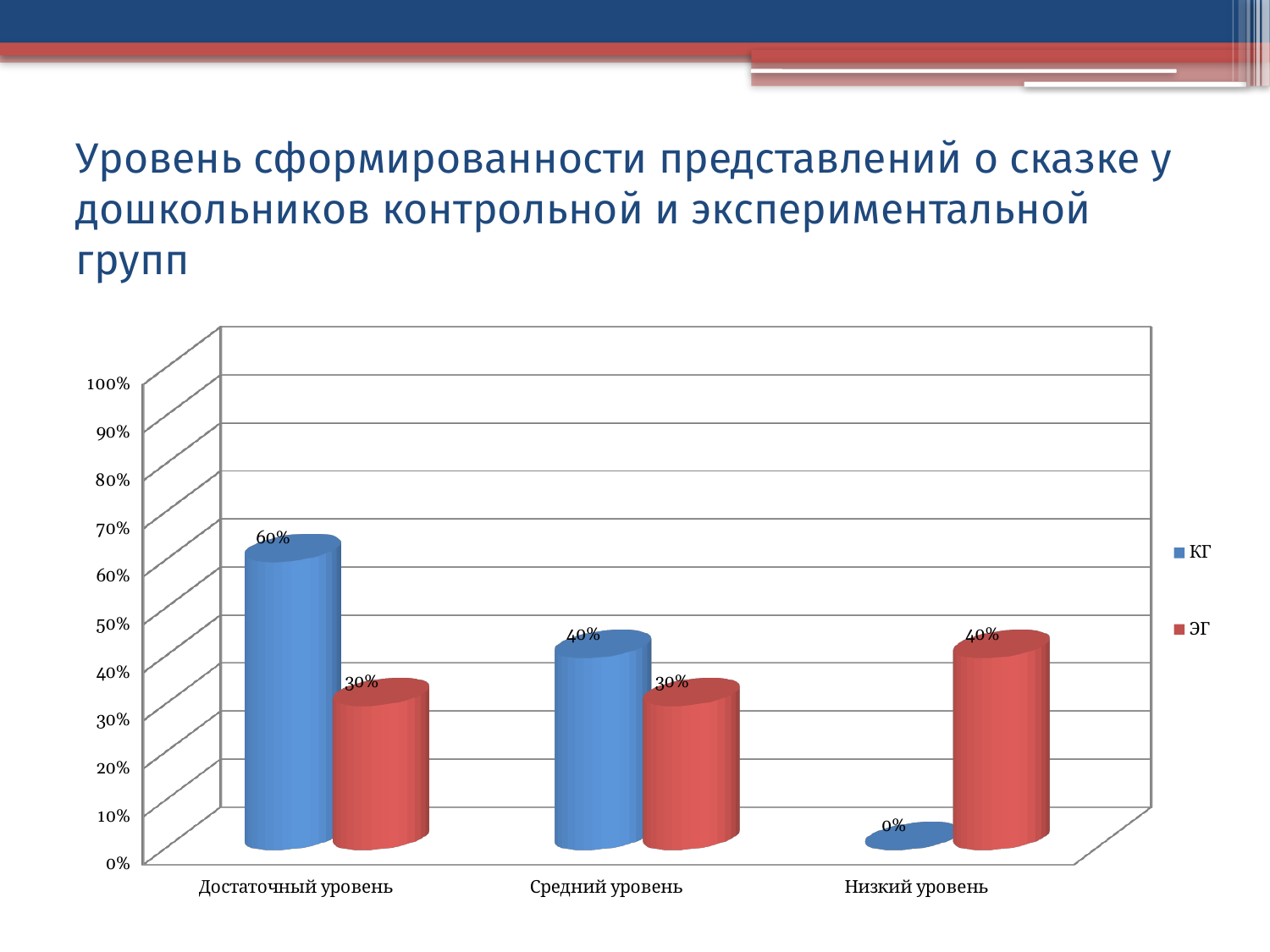

# Уровень сформированности представлений о сказке у дошкольников контрольной и экспериментальной групп

[unsupported chart]